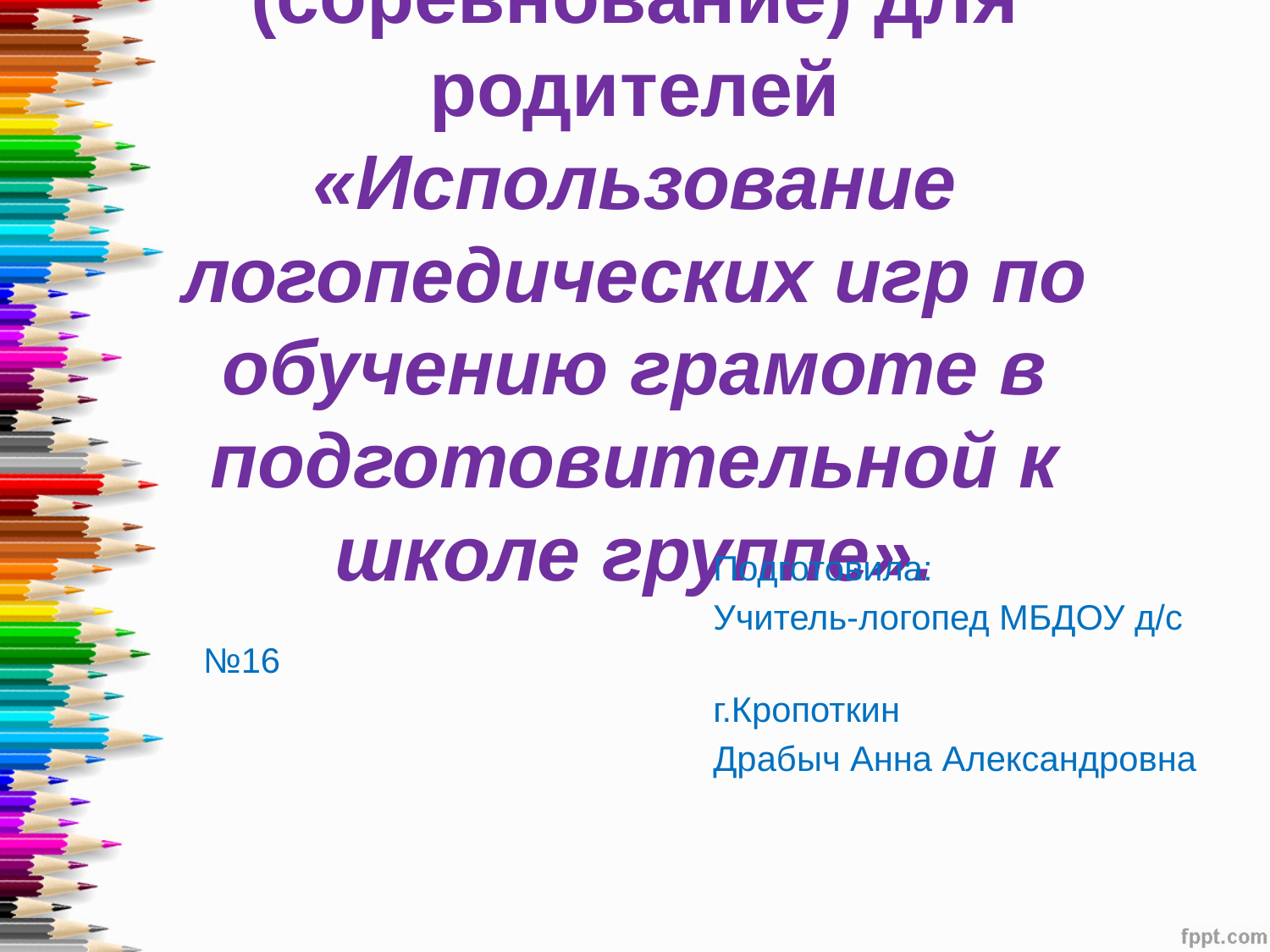

# Мастер-класс  (соревнование) для родителей «Использование логопедических игр по обучению грамоте в подготовительной к школе группе».
Подготовила:
Учитель-логопед МБДОУ д/с №16
г.Кропоткин
Драбыч Анна Александровна